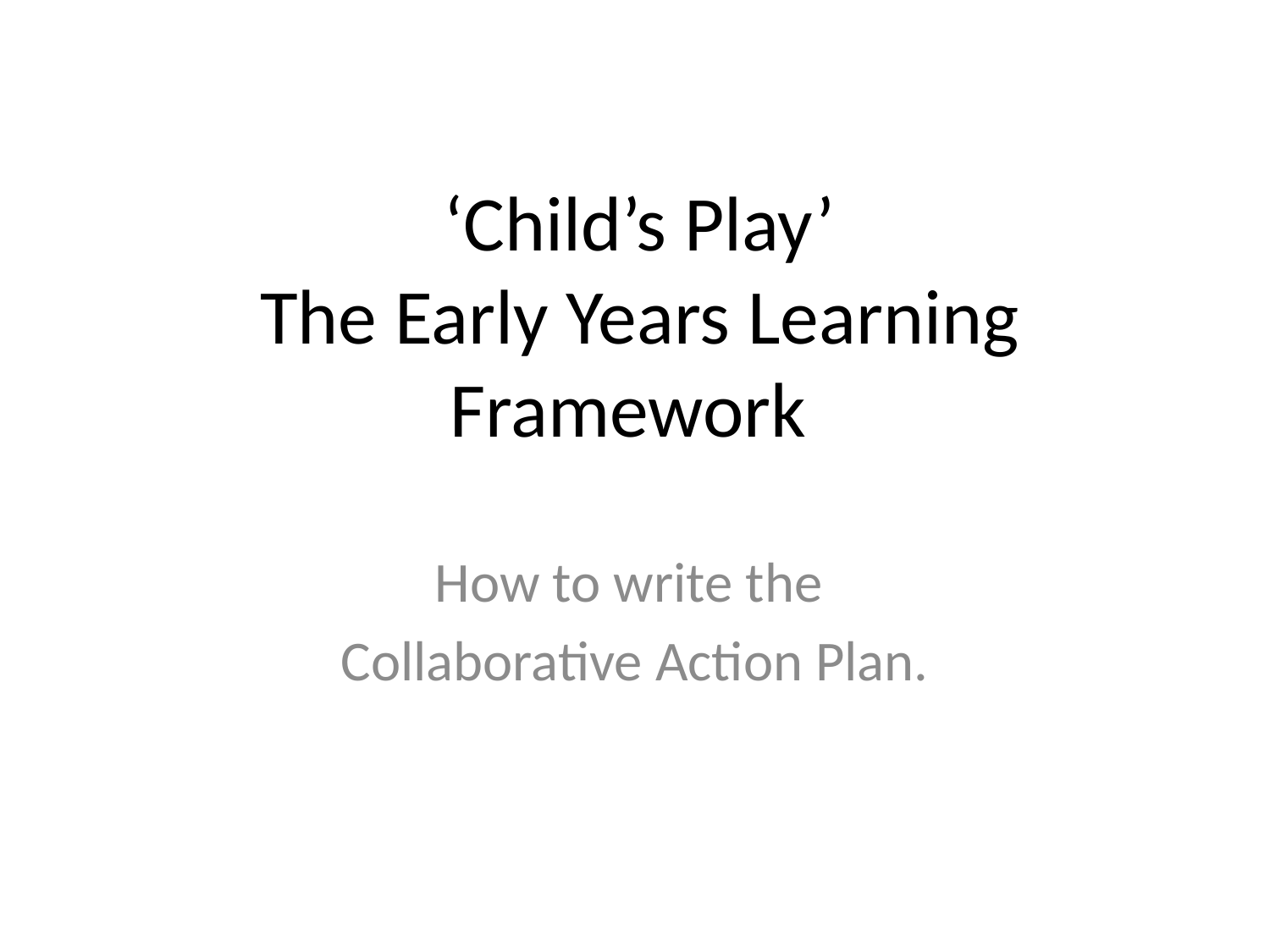

# ‘Child’s Play’ The Early Years Learning Framework
How to write the
Collaborative Action Plan.